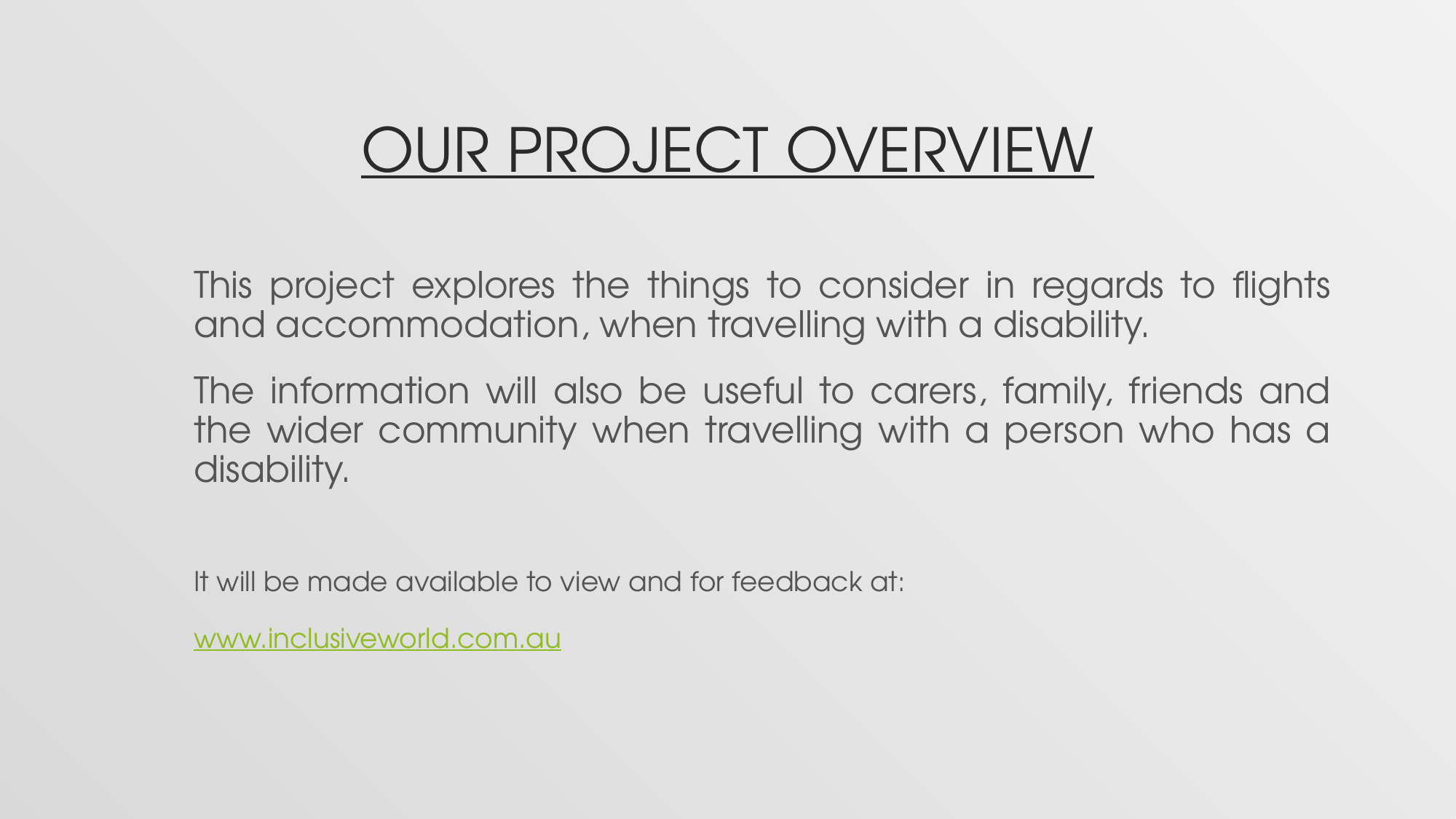

# Our Project overview

This project explores the things to consider in regards to flights and accommodation, when travelling with a disability.
The information will also be useful to carers, family, friends and the wider community when travelling with a person who has a disability.

It will be made available to view and for feedback at:
www.inclusiveworld.com.au